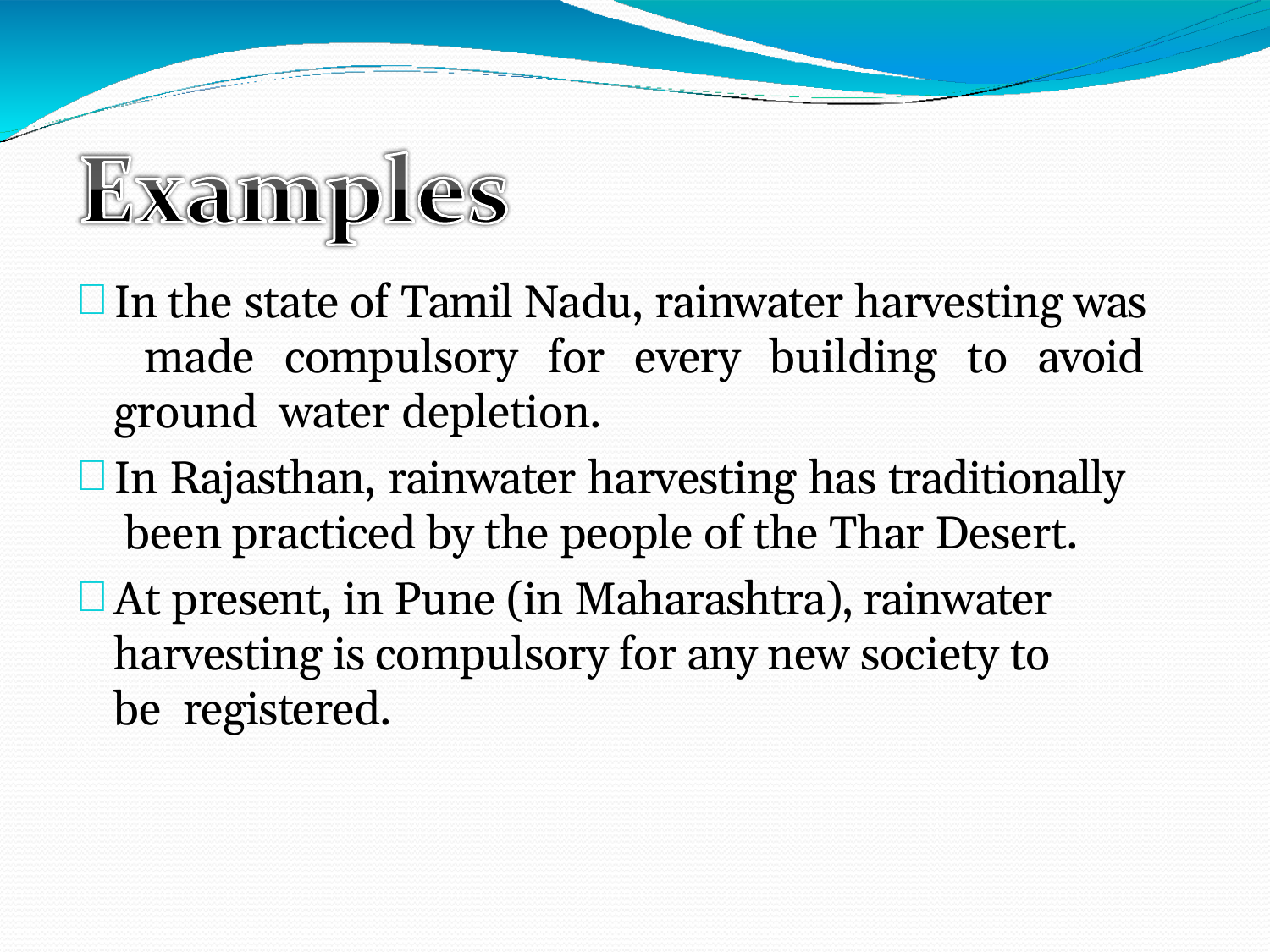

In the state of Tamil Nadu, rainwater harvesting was  made compulsory for every building to avoid ground  water depletion.
In Rajasthan, rainwater harvesting has traditionally  been practiced by the people of the Thar Desert.
At present, in Pune (in Maharashtra), rainwater  harvesting is compulsory for any new society to be  registered.